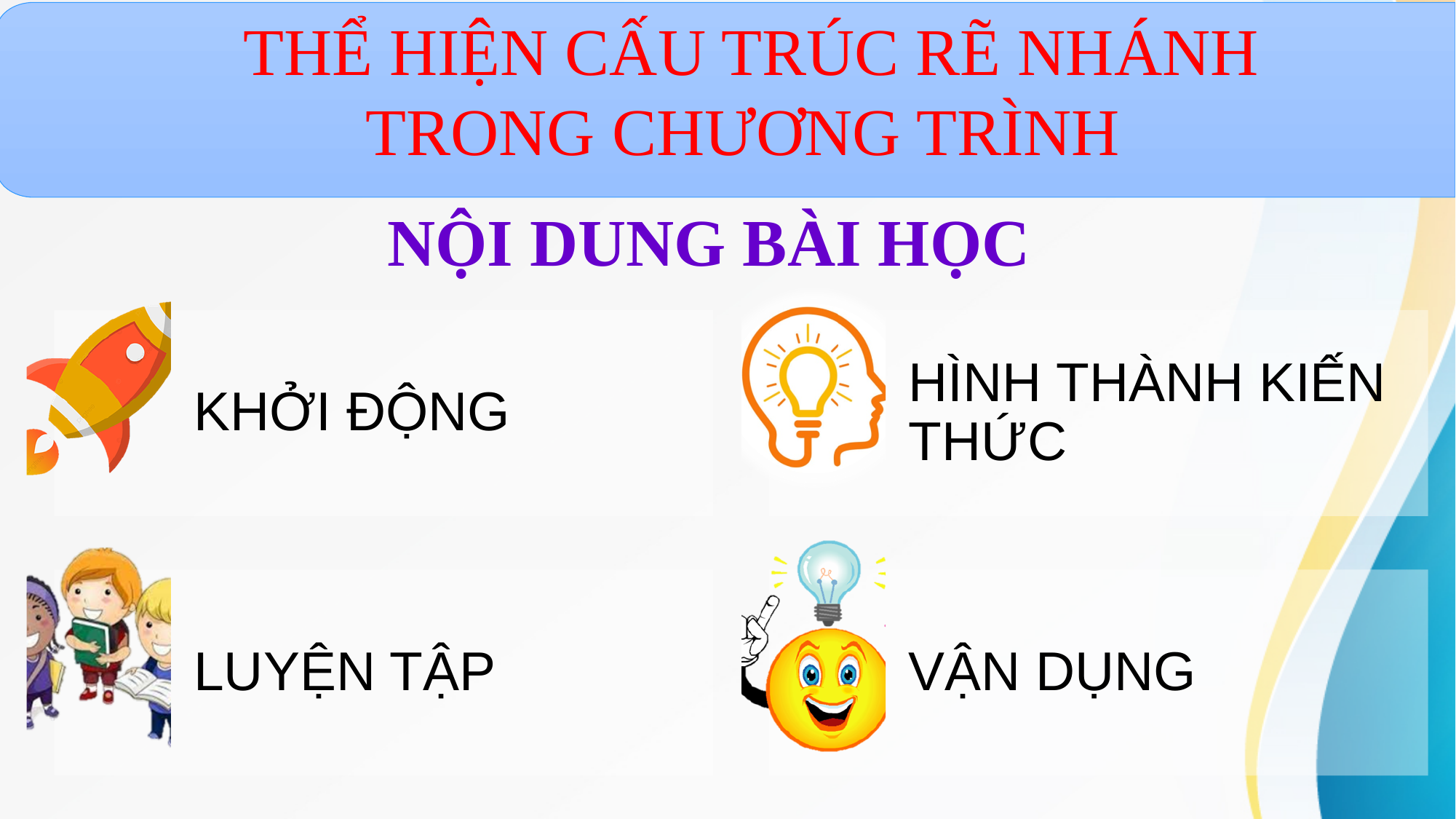

THỂ HIỆN CẤU TRÚC RẼ NHÁNH TRONG CHƯƠNG TRÌNH
NỘI DUNG BÀI HỌC
KHỞI ĐỘNG
HÌNH THÀNH KIẾN THỨC
LUYỆN TẬP
VẬN DỤNG